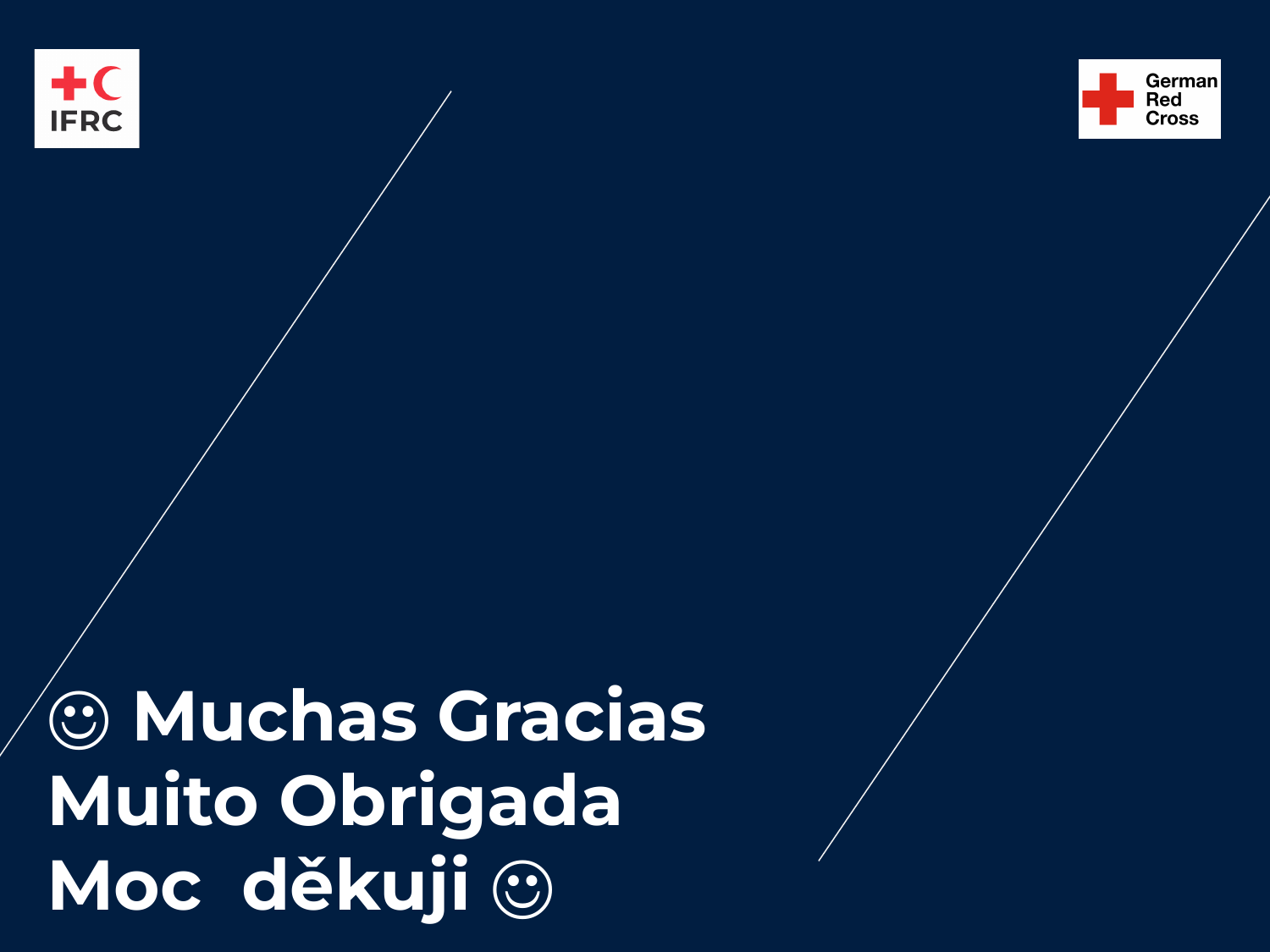

☺ Muchas Gracias
Muito Obrigada
Moc  děkuji ☺